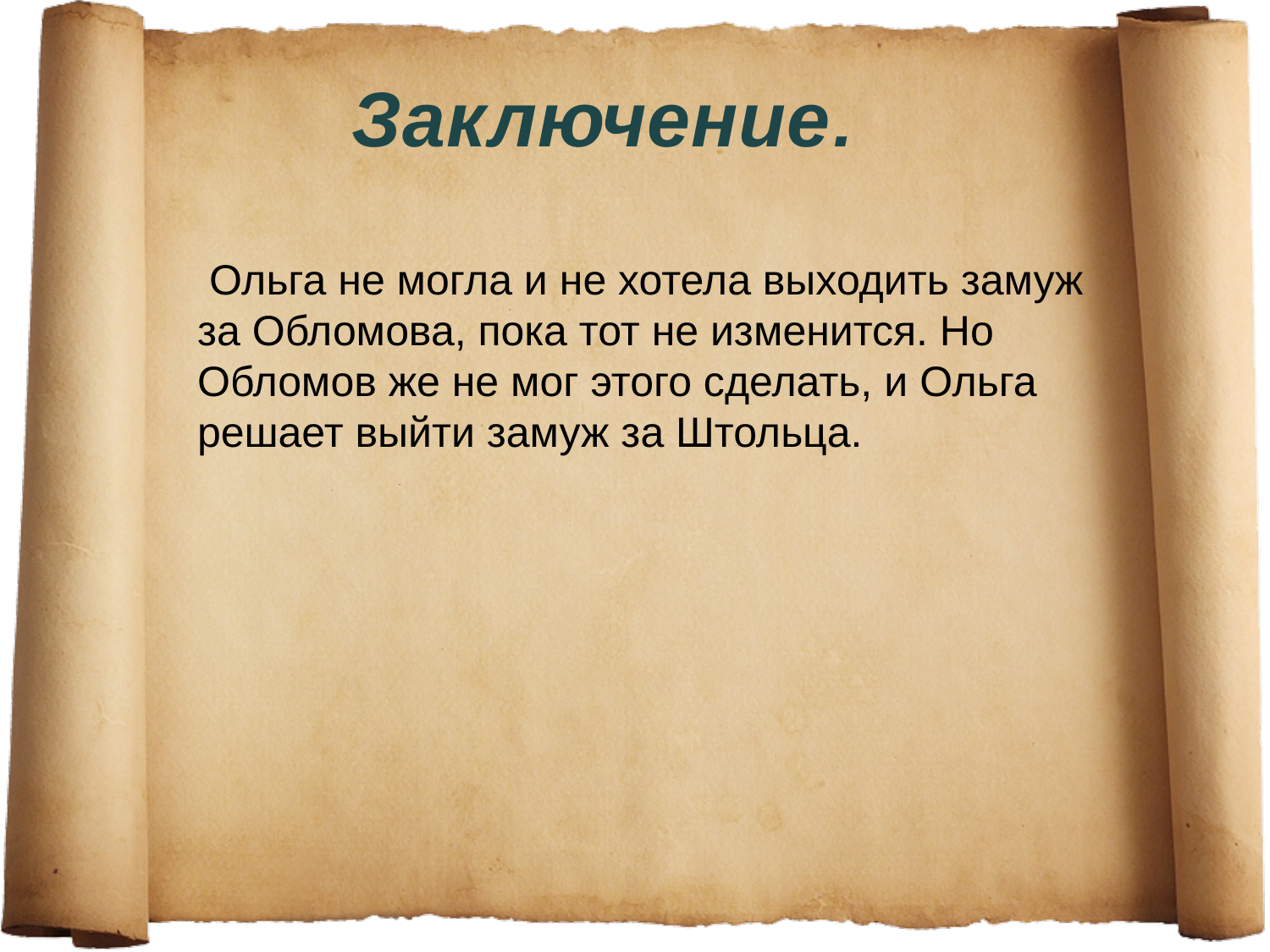

# Заключение.
 Ольга не могла и не хотела выходить замуж за Обломова, пока тот не изменится. Но Обломов же не мог этого сделать, и Ольга решает выйти замуж за Штольца.